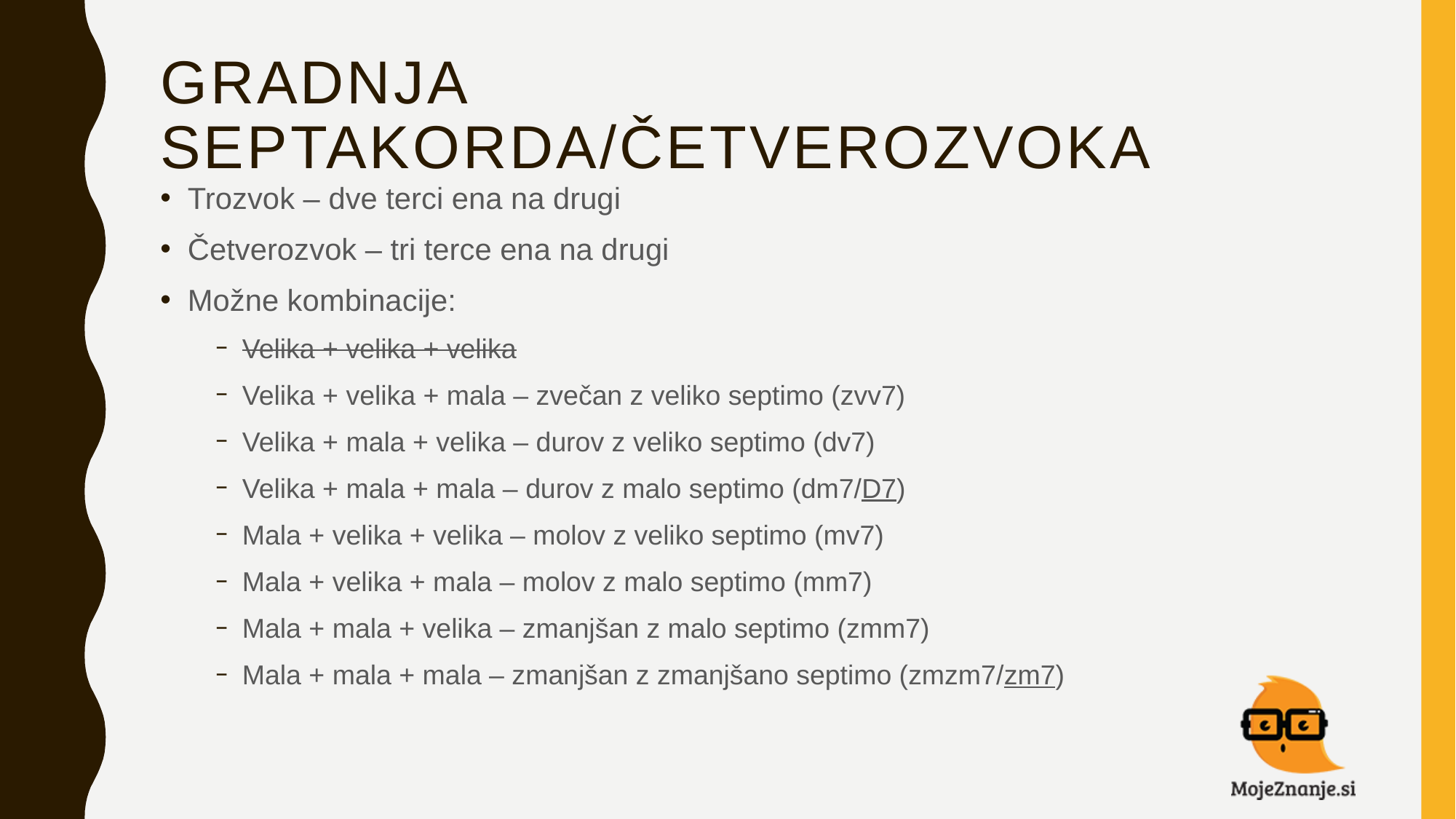

# Gradnja septakorda/Četverozvoka
Trozvok – dve terci ena na drugi
Četverozvok – tri terce ena na drugi
Možne kombinacije:
Velika + velika + velika
Velika + velika + mala – zvečan z veliko septimo (zvv7)
Velika + mala + velika – durov z veliko septimo (dv7)
Velika + mala + mala – durov z malo septimo (dm7/D7)
Mala + velika + velika – molov z veliko septimo (mv7)
Mala + velika + mala – molov z malo septimo (mm7)
Mala + mala + velika – zmanjšan z malo septimo (zmm7)
Mala + mala + mala – zmanjšan z zmanjšano septimo (zmzm7/zm7)